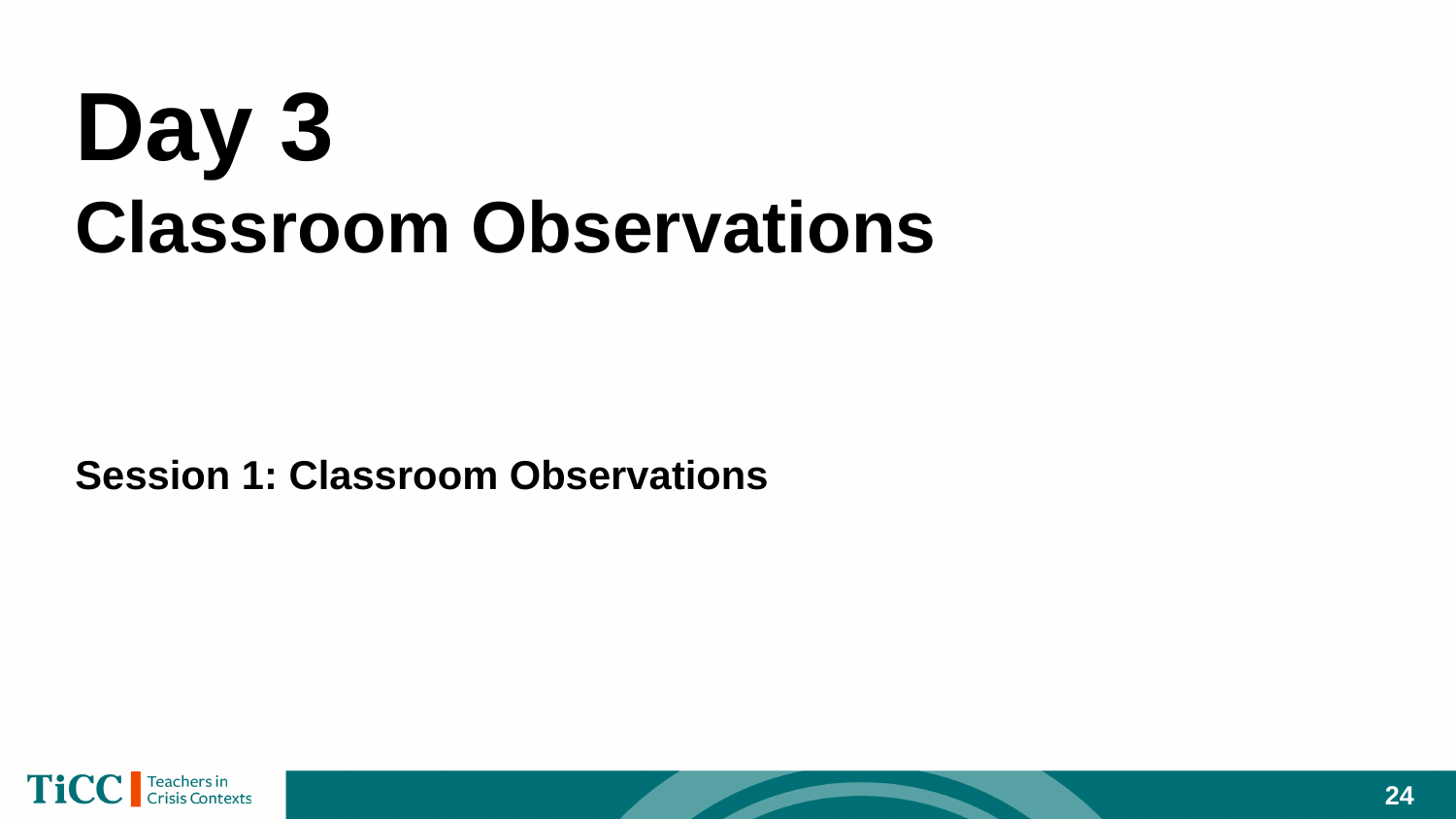

# Day 3
Classroom Observations
Session 1: Classroom Observations
24